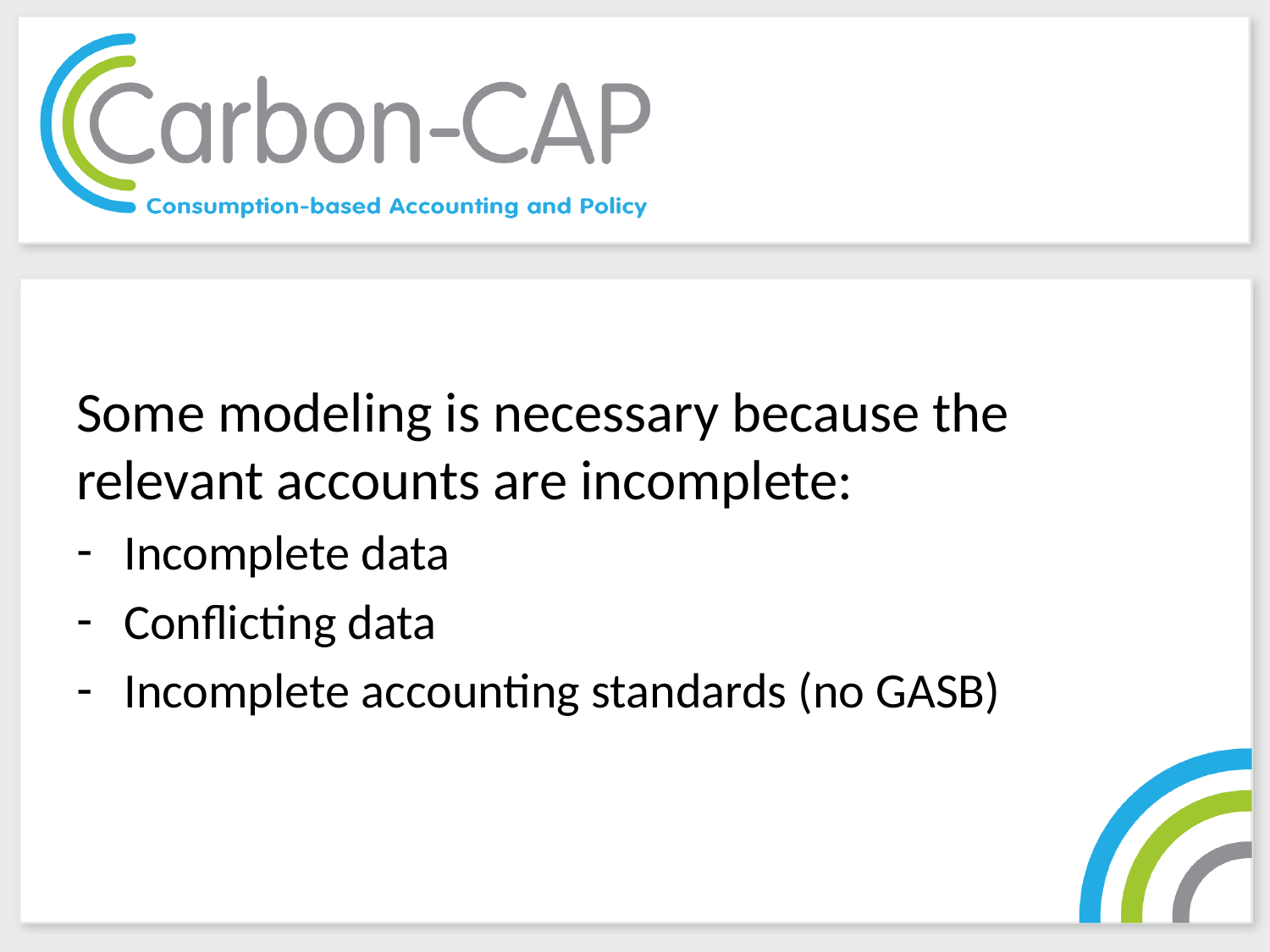

#
Some modeling is necessary because the relevant accounts are incomplete:
Incomplete data
Conflicting data
Incomplete accounting standards (no GASB)